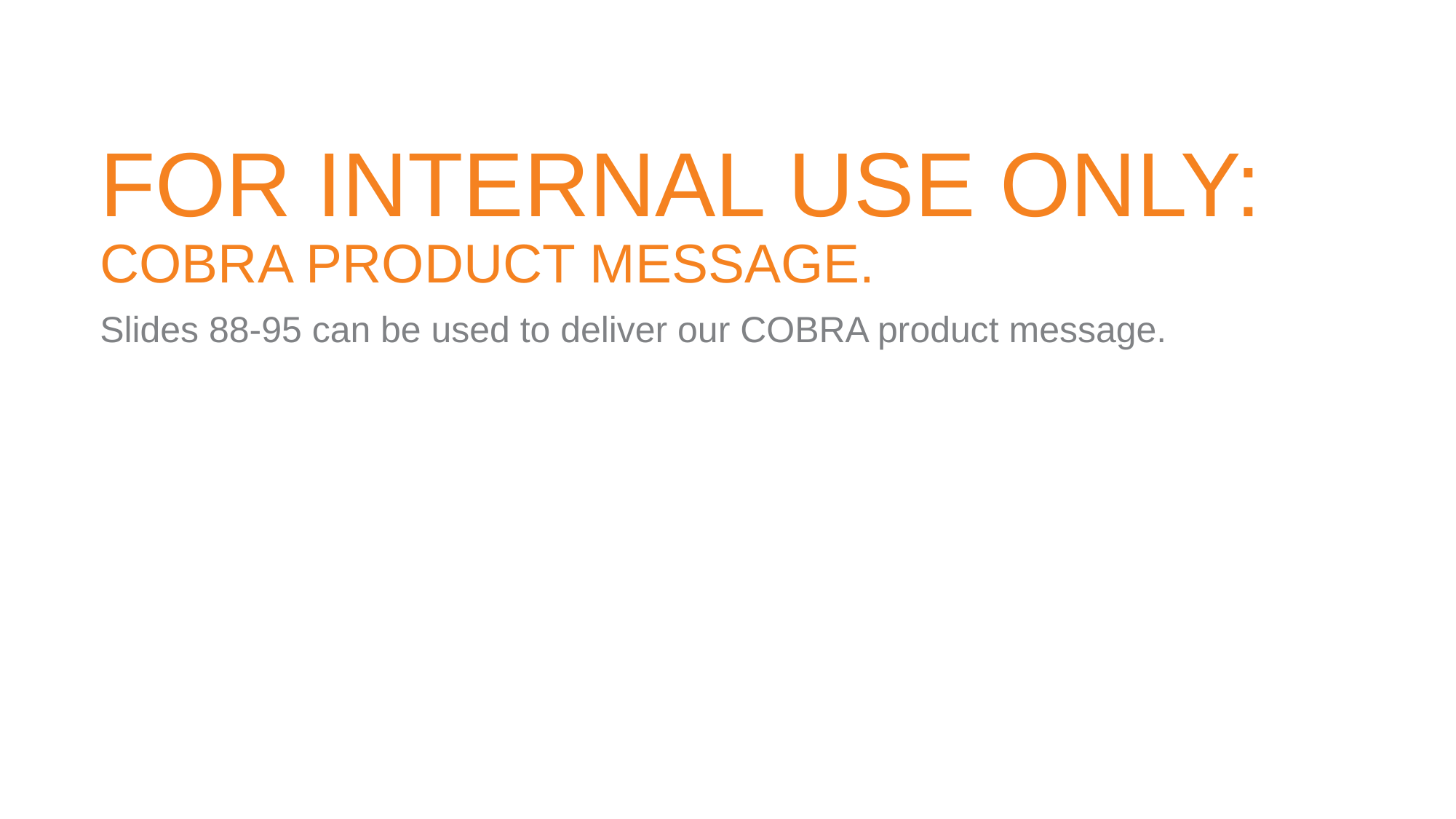

# FOR INTERNAL USE ONLY: COBRA PRODUCT MESSAGE.
Slides 88-95 can be used to deliver our COBRA product message.